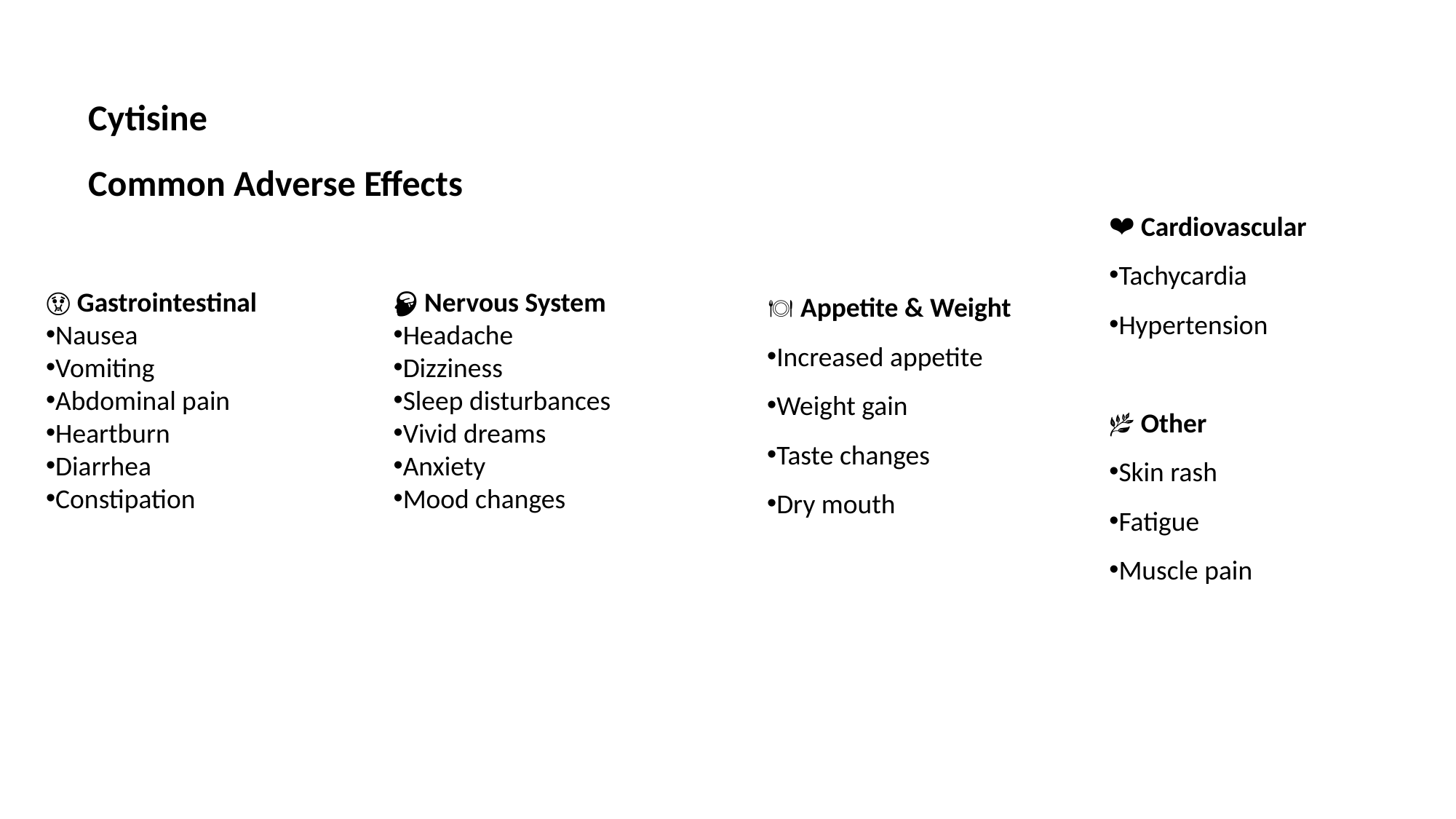

Cytisine
Common Adverse Effects
❤️ Cardiovascular
Tachycardia
Hypertension

🌿 Other
Skin rash
Fatigue
Muscle pain
🍽 Appetite & Weight
Increased appetite
Weight gain
Taste changes
Dry mouth
🤢 Gastrointestinal
Nausea
Vomiting
Abdominal pain
Heartburn
Diarrhea
Constipation
🧠 Nervous System
Headache
Dizziness
Sleep disturbances
Vivid dreams
Anxiety
Mood changes